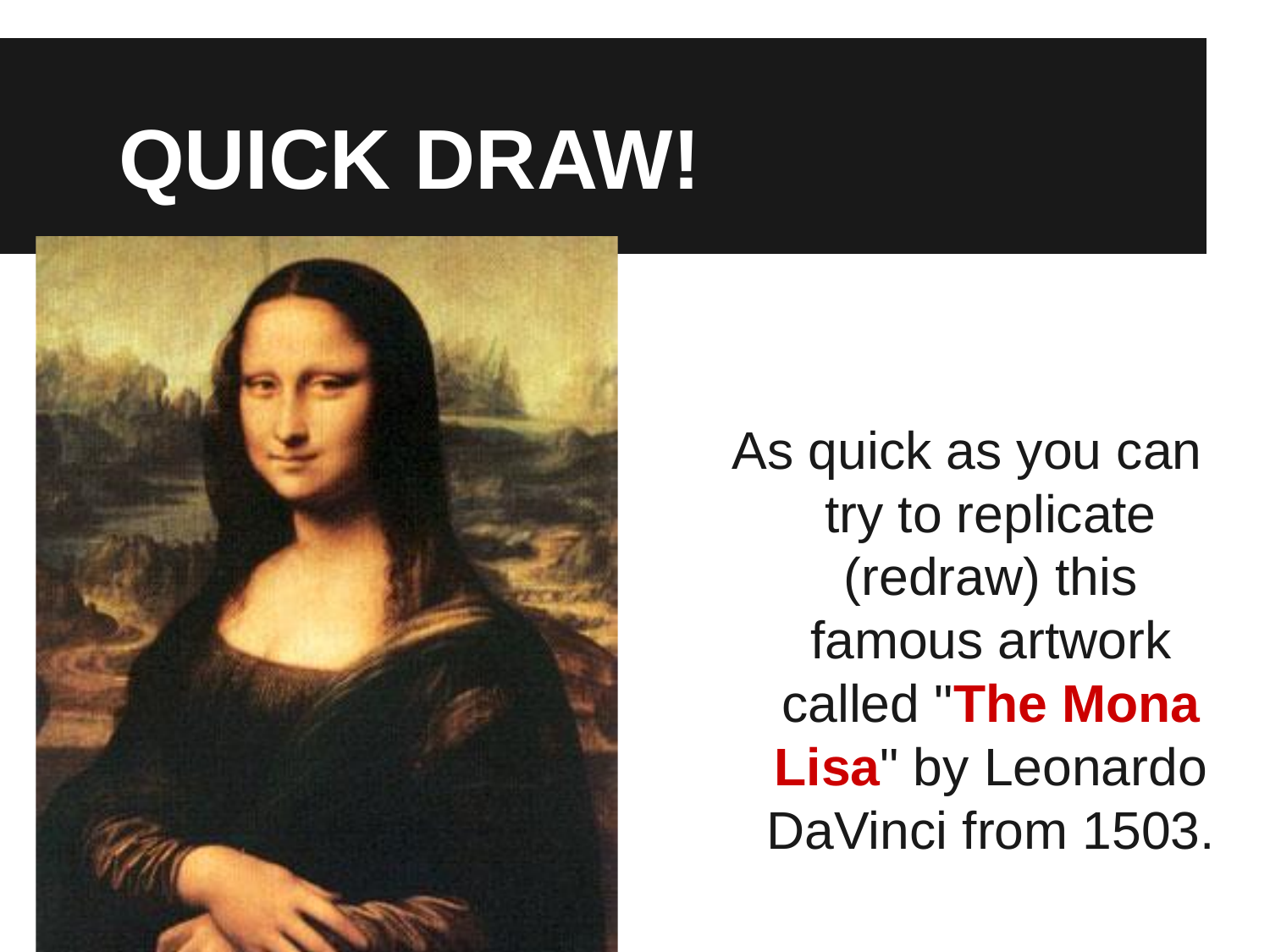

# QUICK DRAW!

As quick as you can try to replicate (redraw) this famous artwork called "The Mona Lisa" by Leonardo DaVinci from 1503.